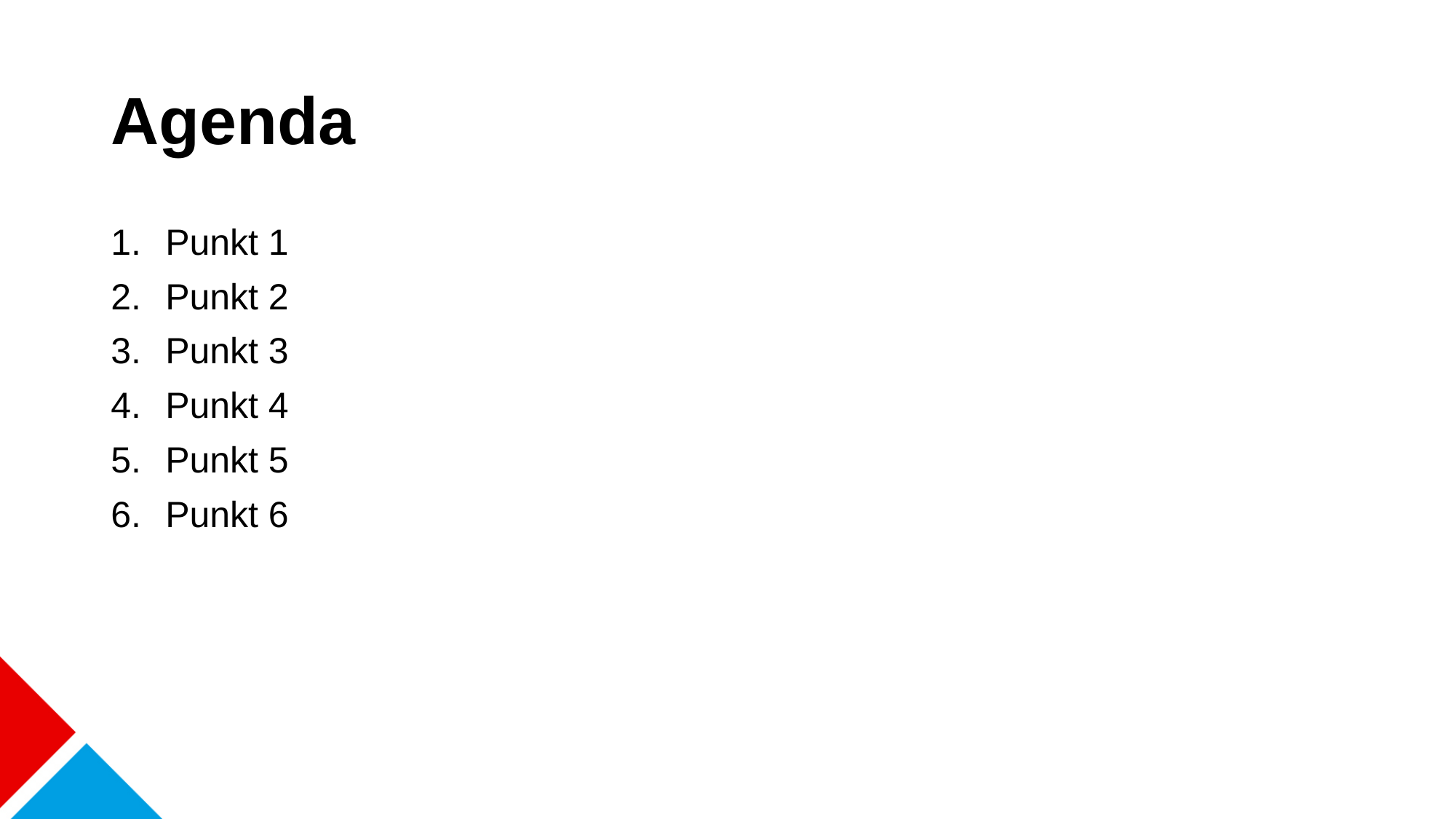

# Agenda
Punkt 1
Punkt 2
Punkt 3
Punkt 4
Punkt 5
Punkt 6